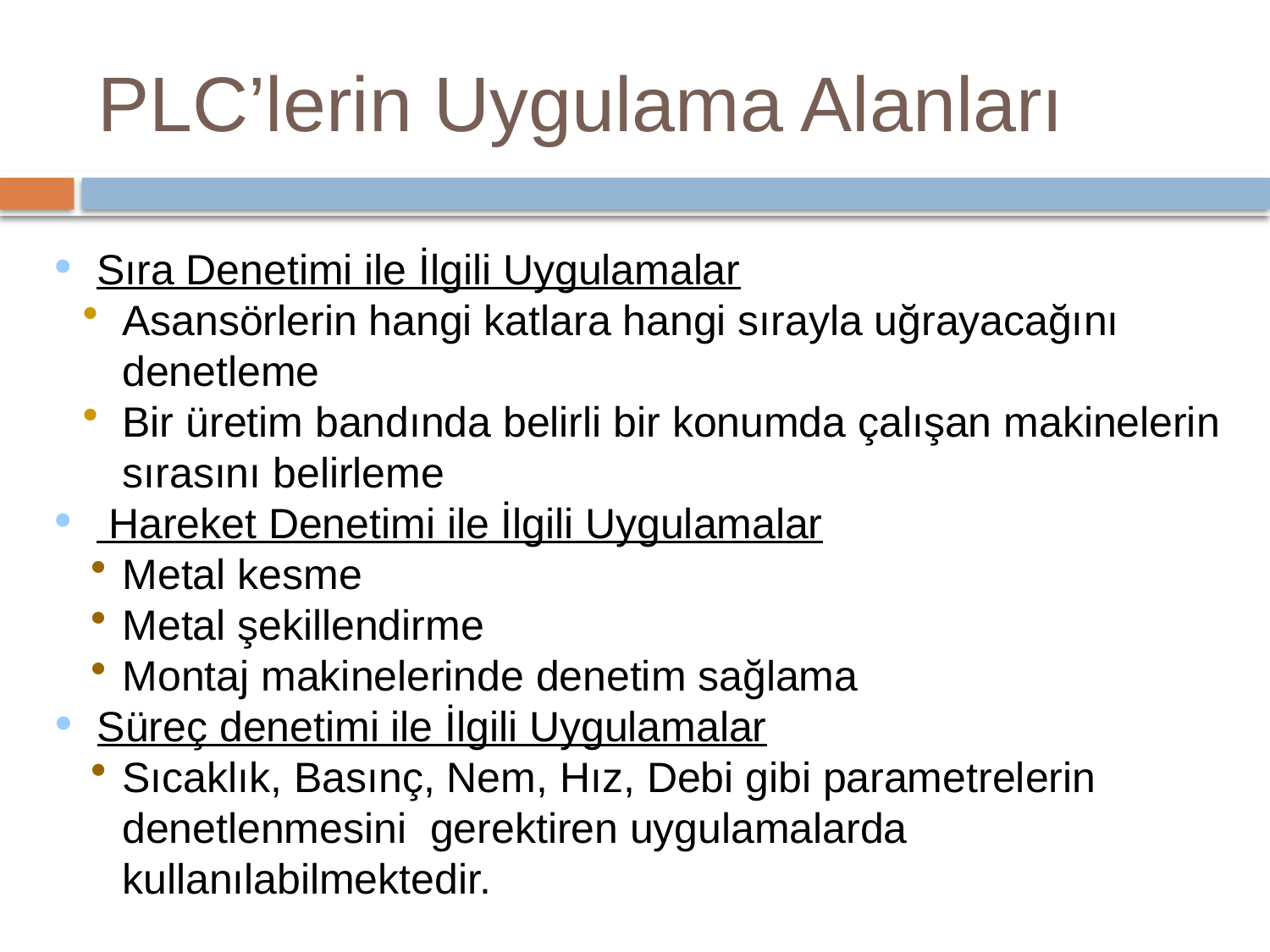

# PLC’lerin Uygulama Alanları
Sıra Denetimi ile İlgili Uygulamalar
Asansörlerin hangi katlara hangi sırayla uğrayacağını denetleme
Bir üretim bandında belirli bir konumda çalışan makinelerin sırasını belirleme
 Hareket Denetimi ile İlgili Uygulamalar
Metal kesme
Metal şekillendirme
Montaj makinelerinde denetim sağlama
Süreç denetimi ile İlgili Uygulamalar
Sıcaklık, Basınç, Nem, Hız, Debi gibi parametrelerin denetlenmesini  gerektiren uygulamalarda kullanılabilmektedir.